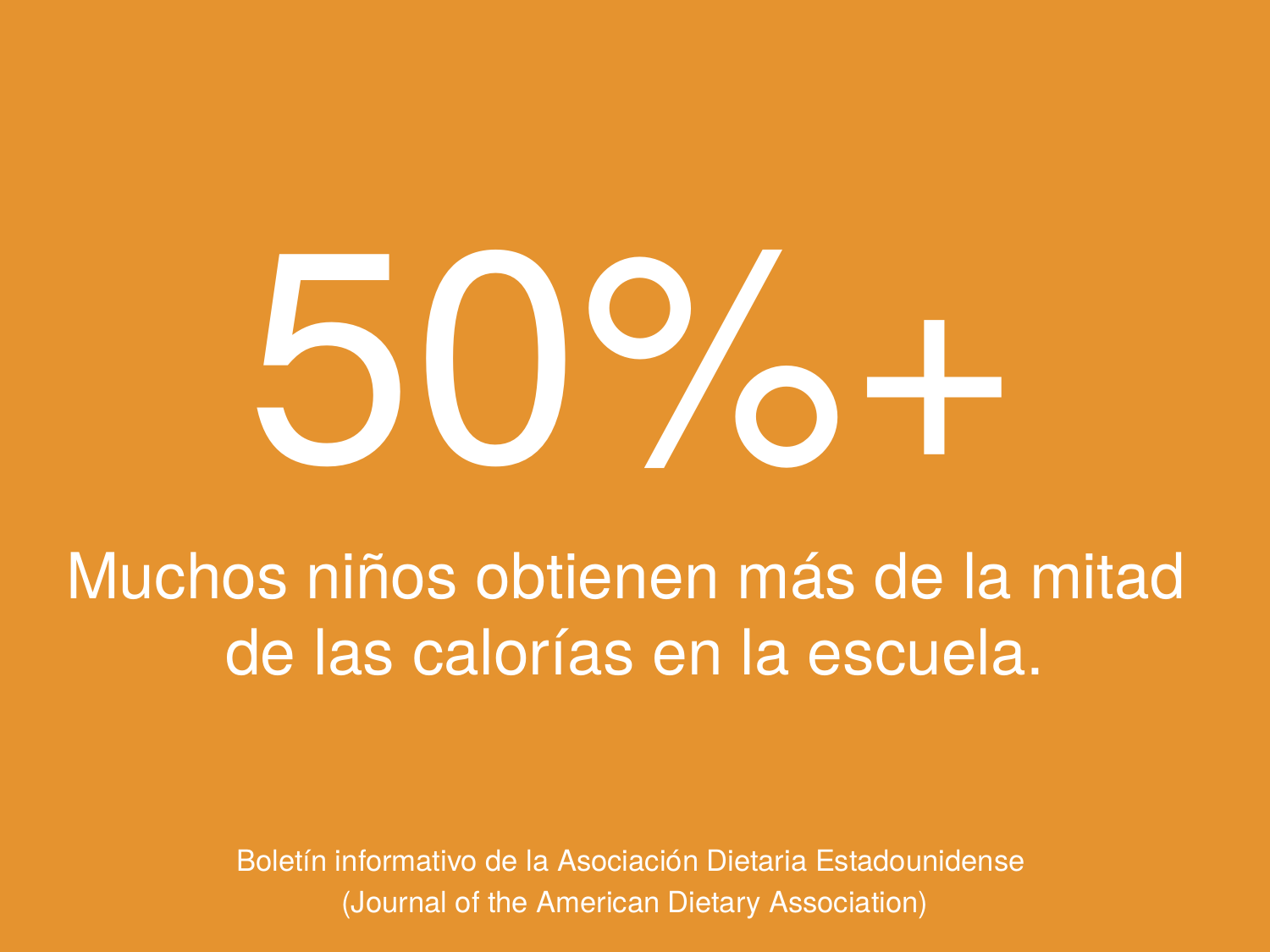

50%+
# Muchos niños obtienen más de la mitad de las calorías en la escuela.
Boletín informativo de la Asociación Dietaria Estadounidense
(Journal of the American Dietary Association)